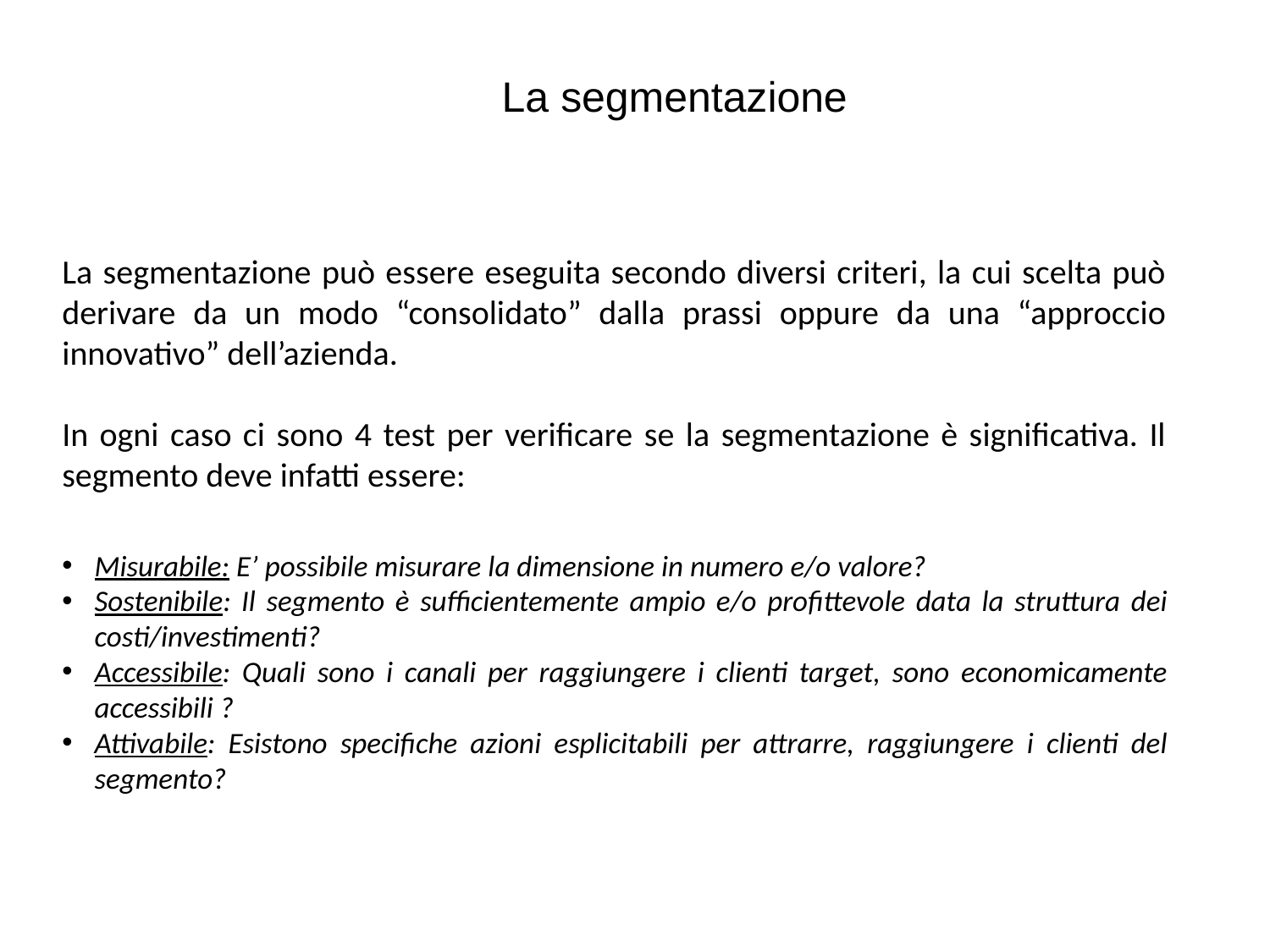

# La segmentazione
La segmentazione può essere eseguita secondo diversi criteri, la cui scelta può derivare da un modo “consolidato” dalla prassi oppure da una “approccio innovativo” dell’azienda.

In ogni caso ci sono 4 test per verificare se la segmentazione è significativa. Il segmento deve infatti essere:

Misurabile: E’ possibile misurare la dimensione in numero e/o valore?
Sostenibile: Il segmento è sufficientemente ampio e/o profittevole data la struttura dei costi/investimenti?
Accessibile: Quali sono i canali per raggiungere i clienti target, sono economicamente accessibili ?
Attivabile: Esistono specifiche azioni esplicitabili per attrarre, raggiungere i clienti del segmento?